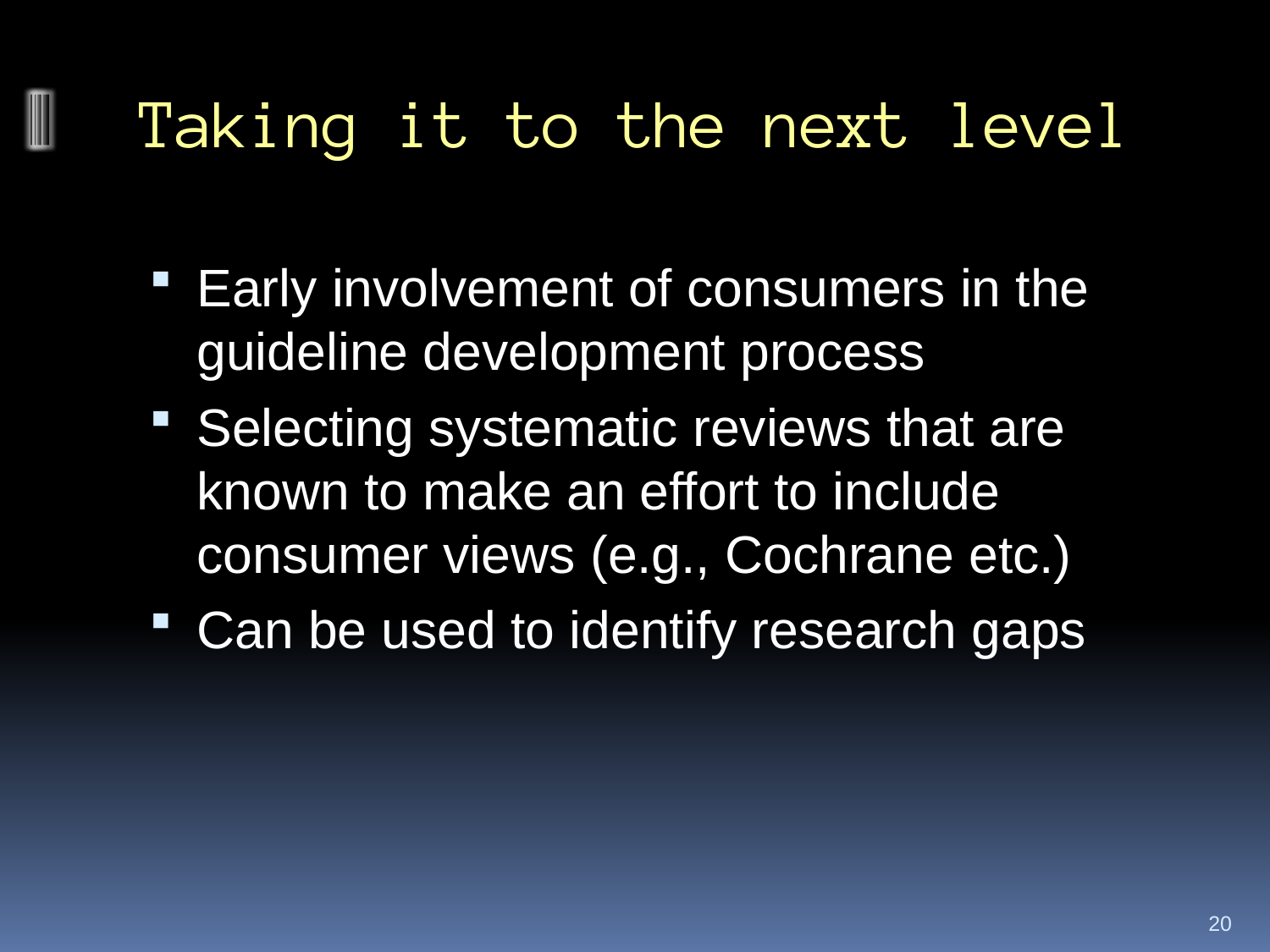

# Taking it to the next level
Early involvement of consumers in the guideline development process
Selecting systematic reviews that are known to make an effort to include consumer views (e.g., Cochrane etc.)
Can be used to identify research gaps
20